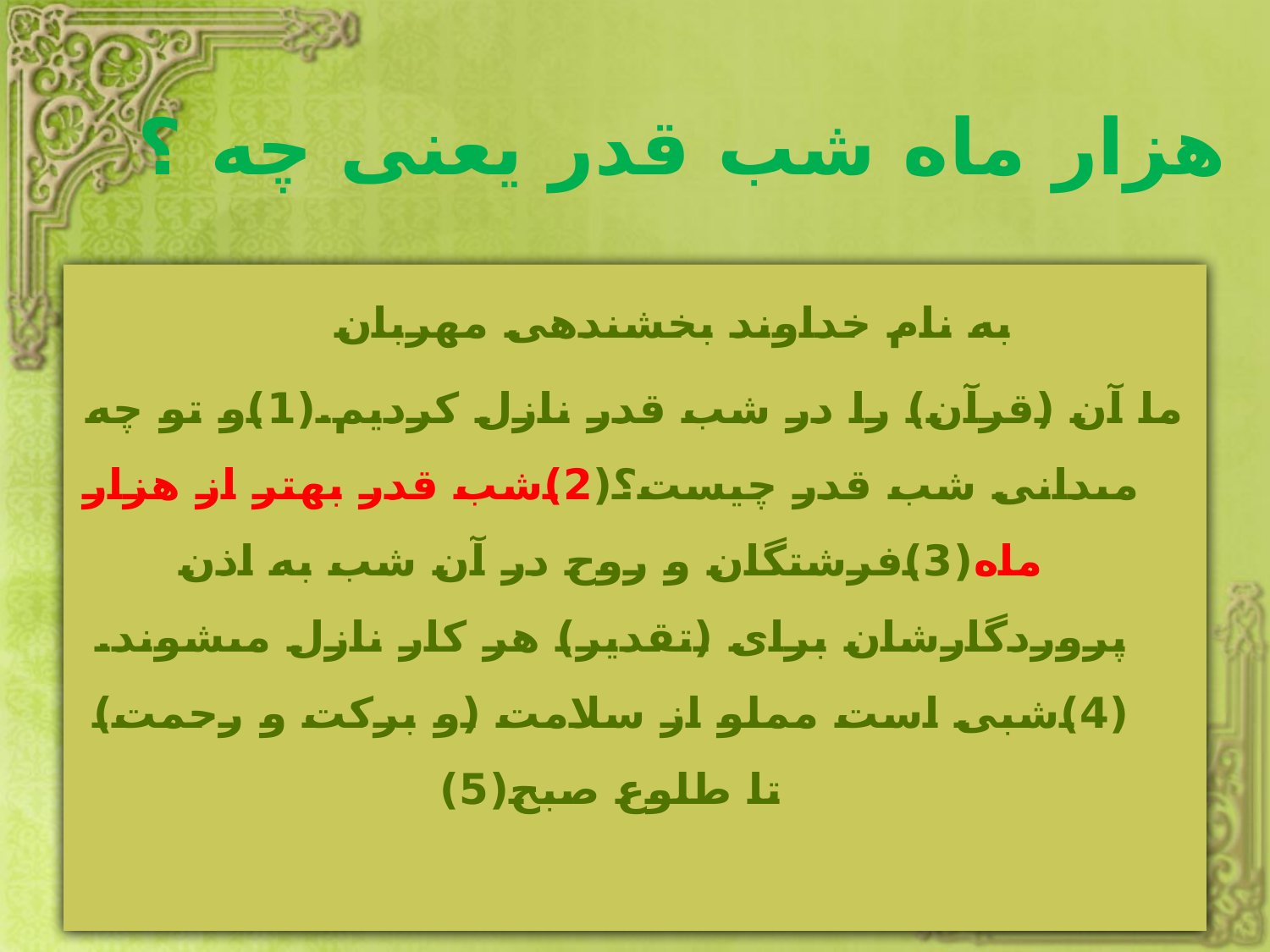

# هزار ماه شب قدر یعنی چه ؟
 به نام خداوند بخشنده‏ى مهربان
ما آن (قرآن) را در شب قدر نازل كرديم.(1)و تو چه مى‏دانى شب قدر چيست؟(2)شب قدر بهتر از هزار ماه(3)فرشتگان و روح در آن شب به اذن پروردگارشان براى (تقدير) هر كار نازل مى‏شوند.(4)شبى است مملو از سلامت (و بركت و رحمت) تا طلوع صبح(5)